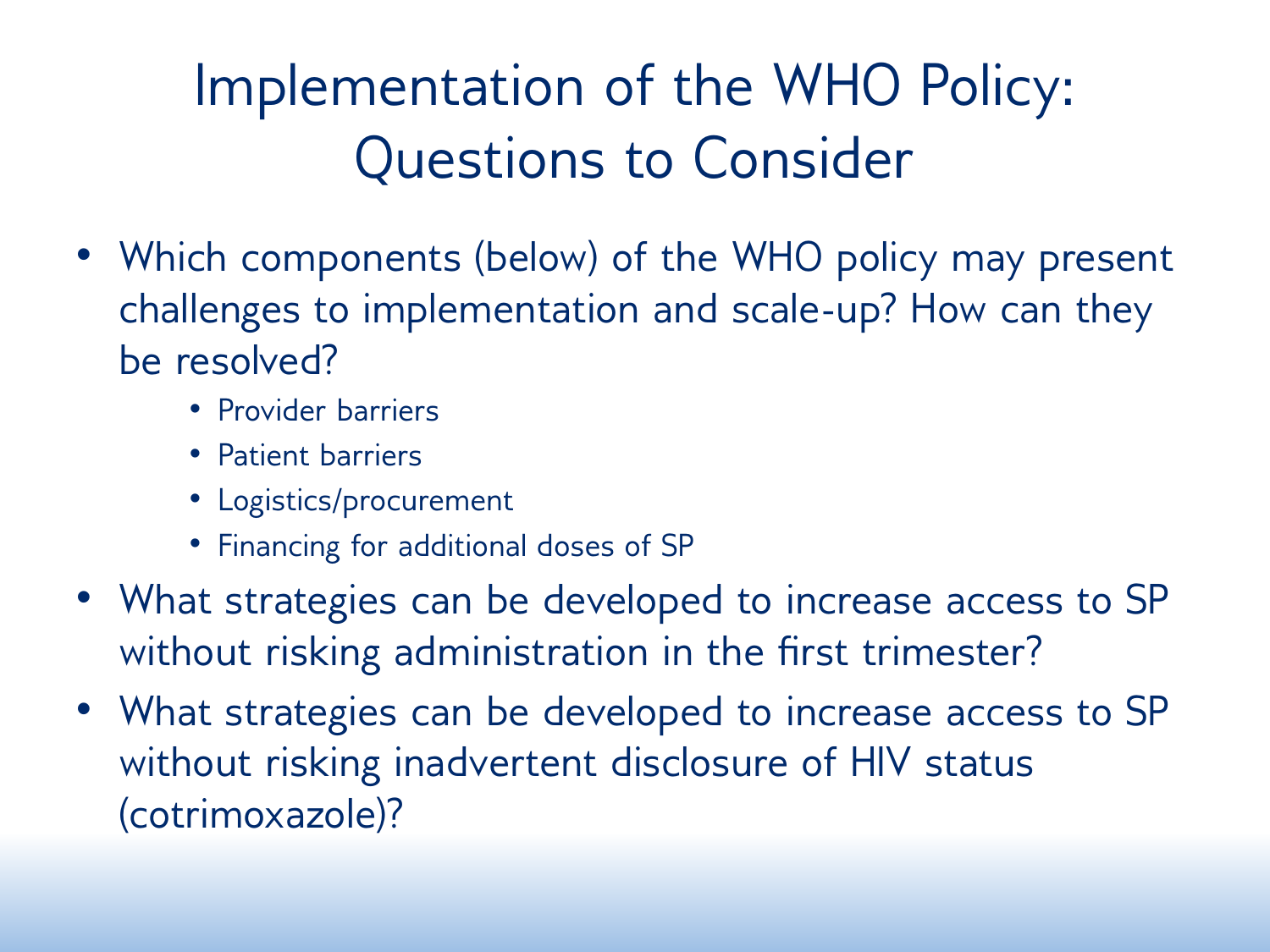

# Implementation of the WHO Policy: Questions to Consider
Which components (below) of the WHO policy may present challenges to implementation and scale-up? How can they be resolved?
Provider barriers
Patient barriers
Logistics/procurement
Financing for additional doses of SP
What strategies can be developed to increase access to SP without risking administration in the first trimester?
What strategies can be developed to increase access to SP without risking inadvertent disclosure of HIV status (cotrimoxazole)?